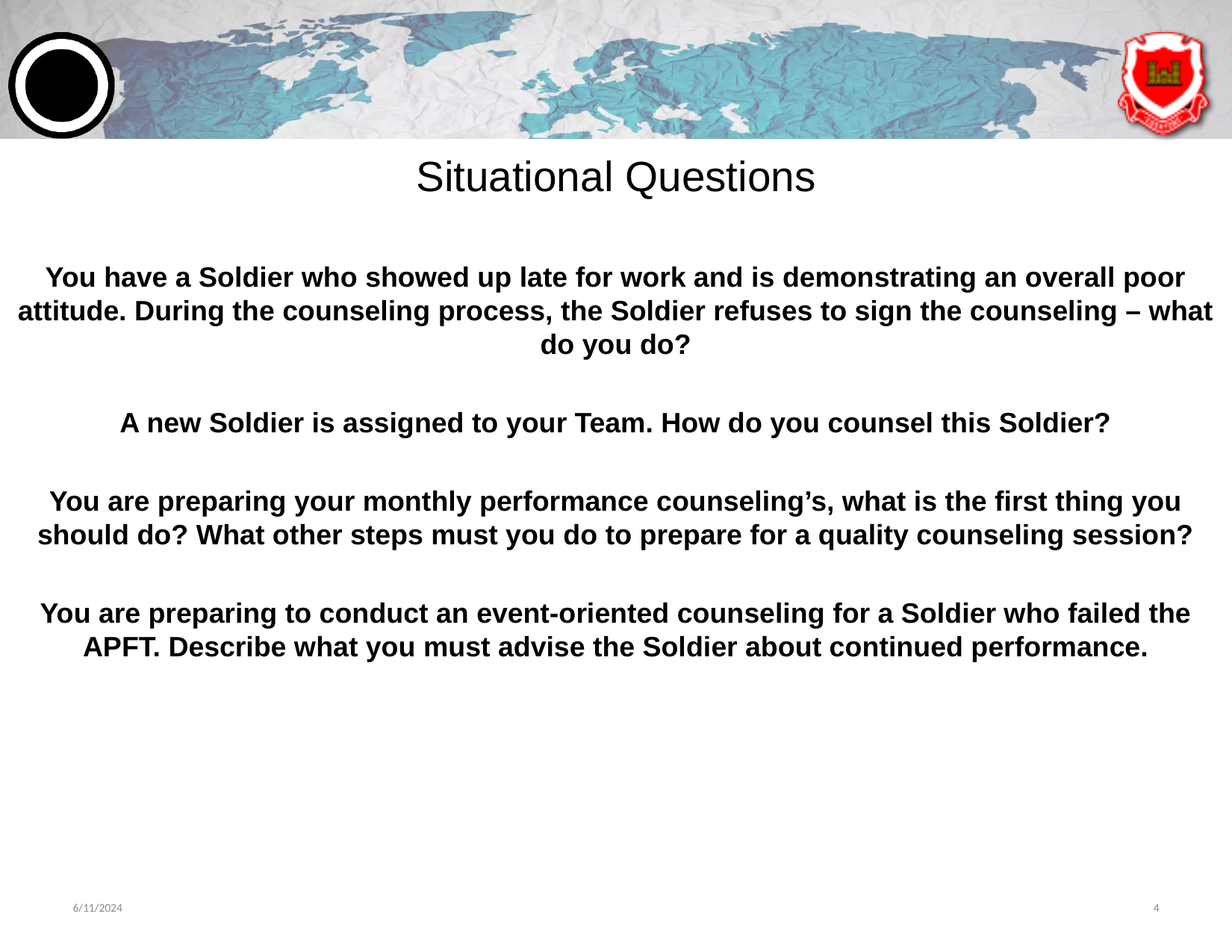

# Situational Questions
You have a Soldier who showed up late for work and is demonstrating an overall poor attitude. During the counseling process, the Soldier refuses to sign the counseling – what do you do?

A new Soldier is assigned to your Team. How do you counsel this Soldier?

You are preparing your monthly performance counseling’s, what is the first thing you should do? What other steps must you do to prepare for a quality counseling session?

You are preparing to conduct an event-oriented counseling for a Soldier who failed the APFT. Describe what you must advise the Soldier about continued performance.
6/11/2024
4